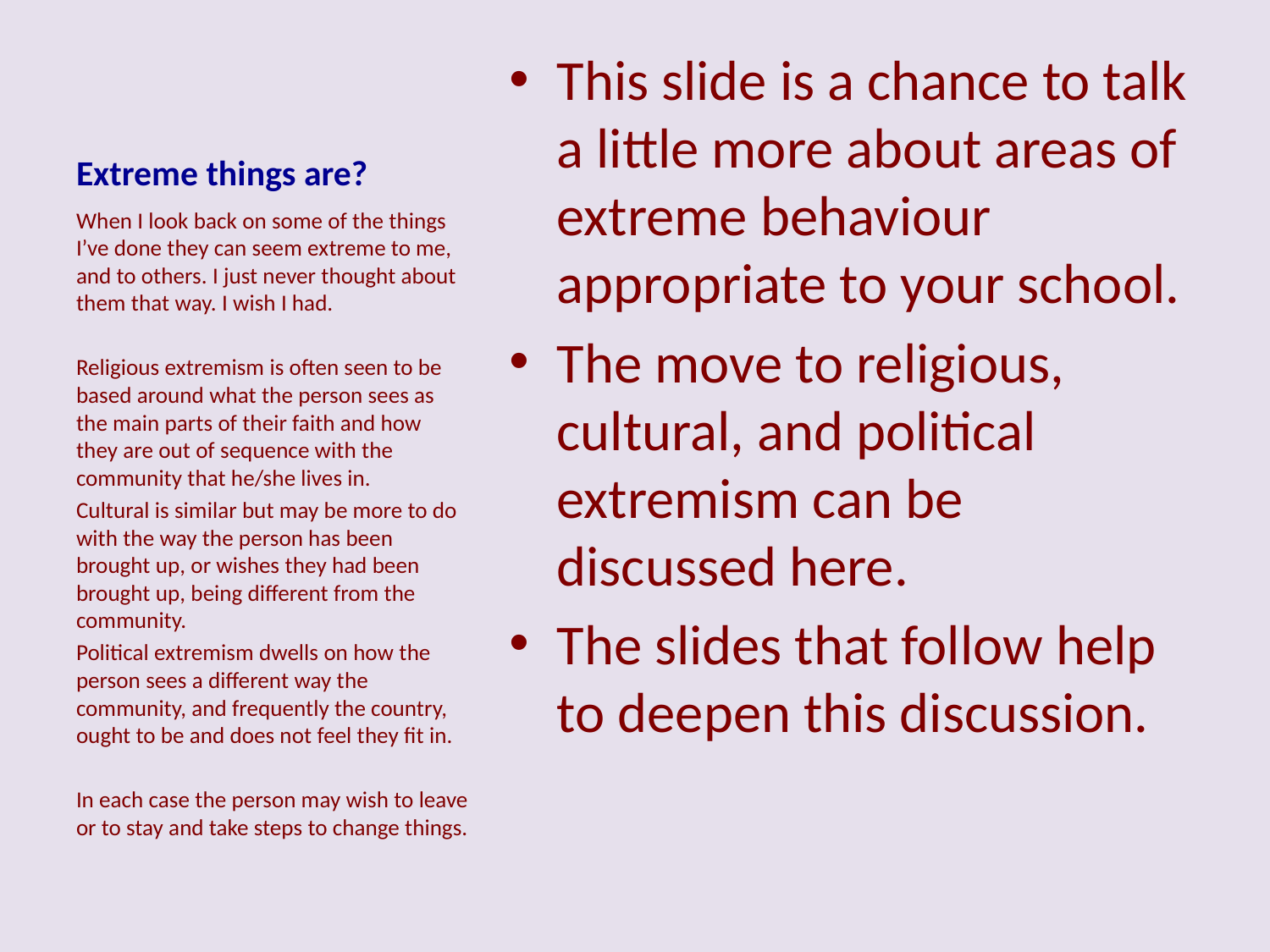

# Extreme things are?
This slide is a chance to talk a little more about areas of extreme behaviour appropriate to your school.
The move to religious, cultural, and political extremism can be discussed here.
The slides that follow help to deepen this discussion.
When I look back on some of the things I’ve done they can seem extreme to me, and to others. I just never thought about them that way. I wish I had.

Religious extremism is often seen to be based around what the person sees as the main parts of their faith and how they are out of sequence with the community that he/she lives in.
Cultural is similar but may be more to do with the way the person has been brought up, or wishes they had been brought up, being different from the community.
Political extremism dwells on how the person sees a different way the community, and frequently the country, ought to be and does not feel they fit in.

In each case the person may wish to leave or to stay and take steps to change things.